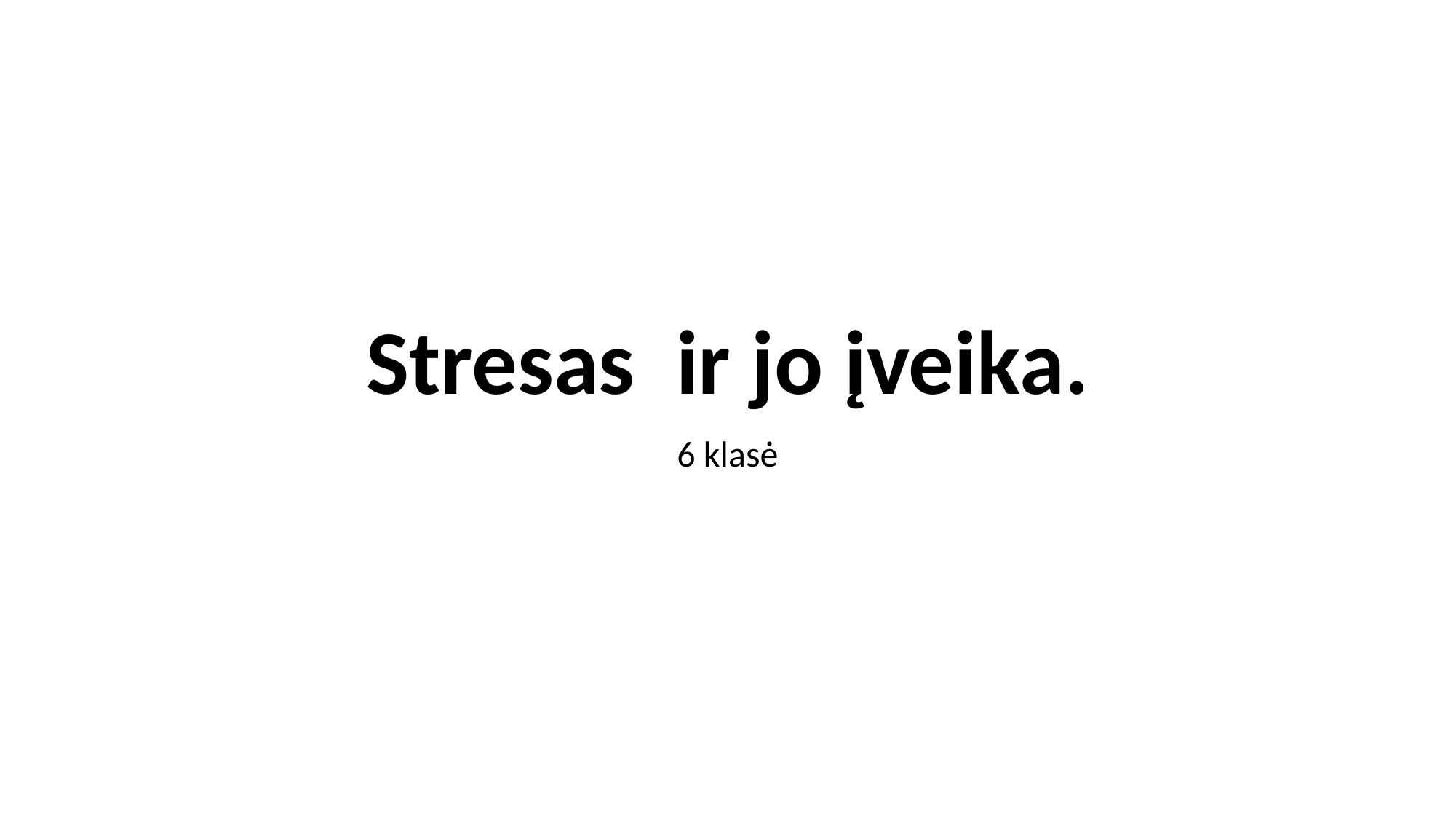

# Stresas  ir jo įveika.
6 klasė